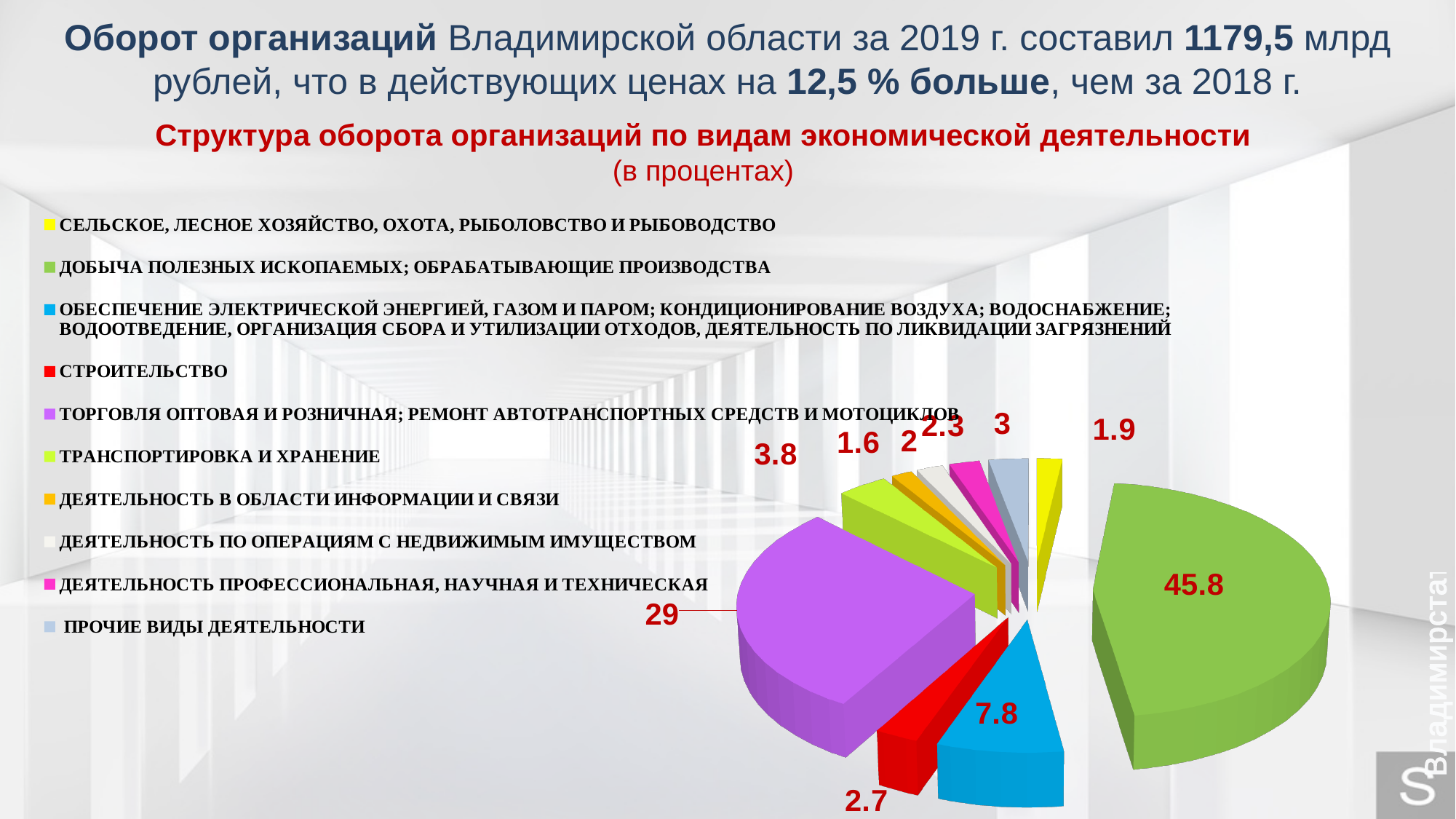

Оборот организаций Владимирской области за 2019 г. составил 1179,5 млрд рублей, что в действующих ценах на 12,5 % больше, чем за 2018 г.

Структура оборота организаций по видам экономической деятельности
(в процентах)

[unsupported chart]

[unsupported chart]

Владимирстат